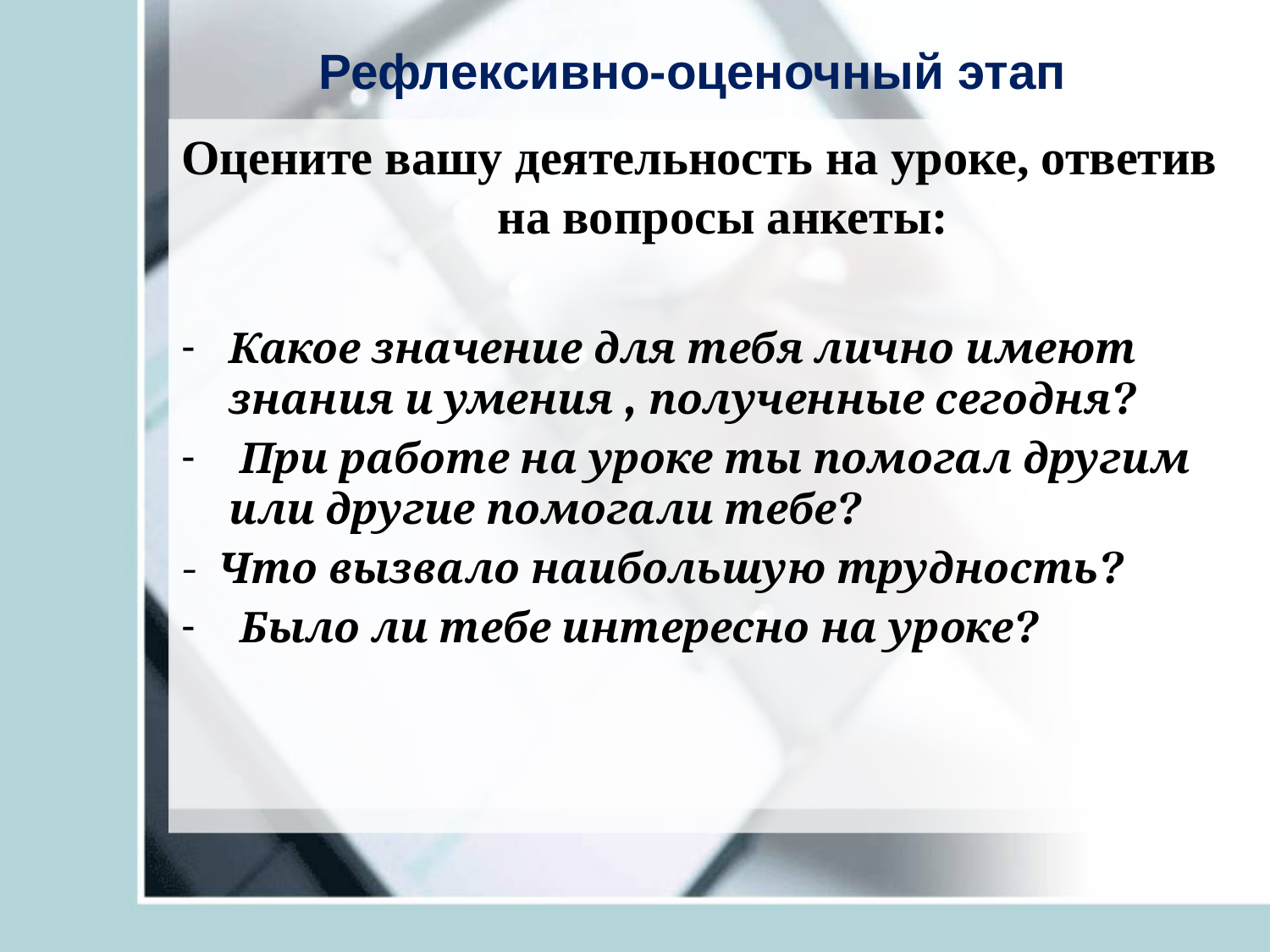

# Рефлексивно-оценочный этап
Оцените вашу деятельность на уроке, ответив на вопросы анкеты:

Какое значение для тебя лично имеют знания и умения , полученные сегодня?
 При работе на уроке ты помогал другим или другие помогали тебе?
-  Что вызвало наибольшую трудность?
 Было ли тебе интересно на уроке?